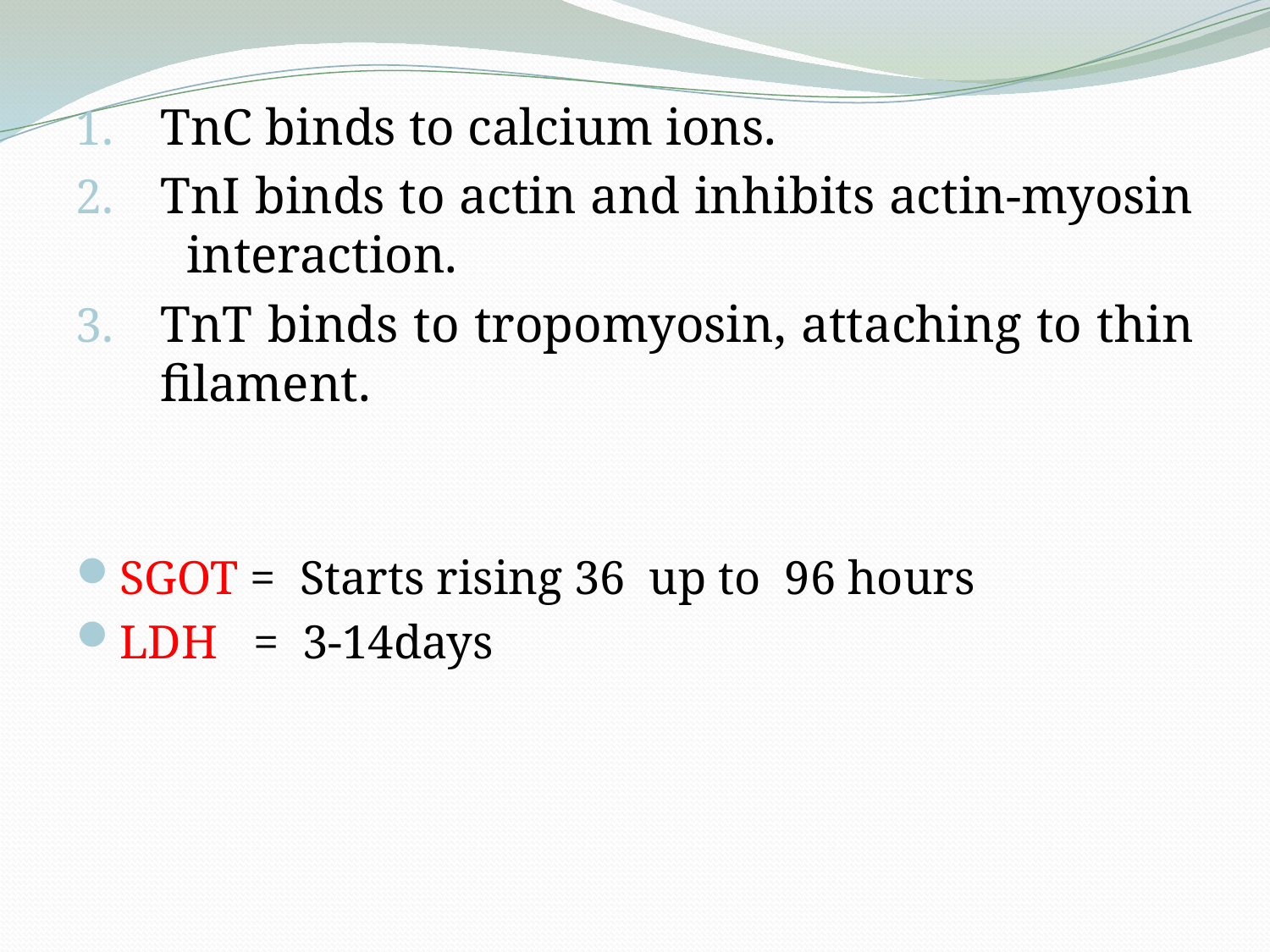

TnC binds to calcium ions.
TnI binds to actin and inhibits actin-myosin   interaction.
TnT binds to tropomyosin, attaching to thin filament.

SGOT =  Starts rising 36  up to  96 hours
LDH   =  3-14days